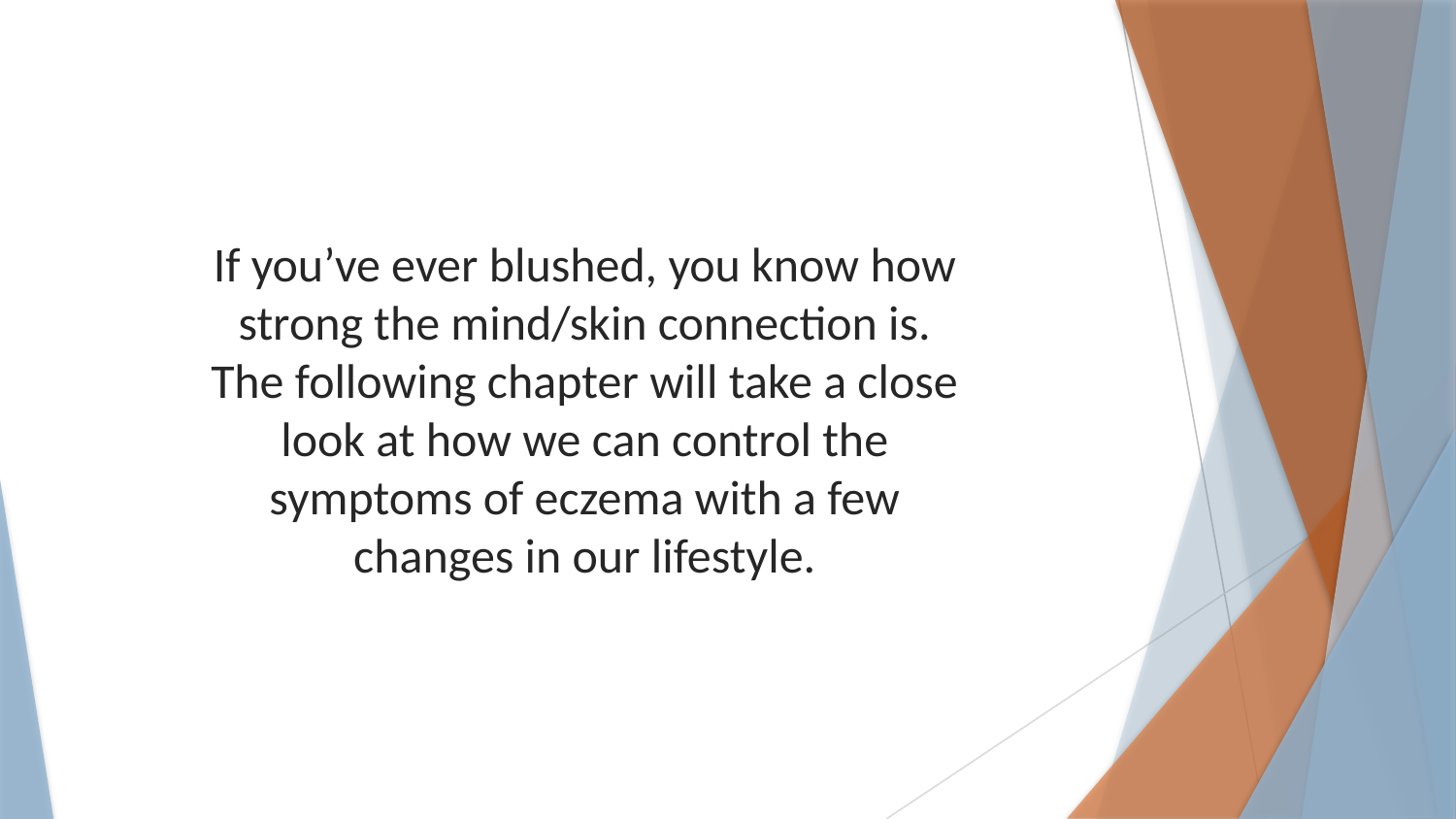

If you’ve ever blushed, you know how strong the mind/skin connection is. The following chapter will take a close look at how we can control the symptoms of eczema with a few changes in our lifestyle.